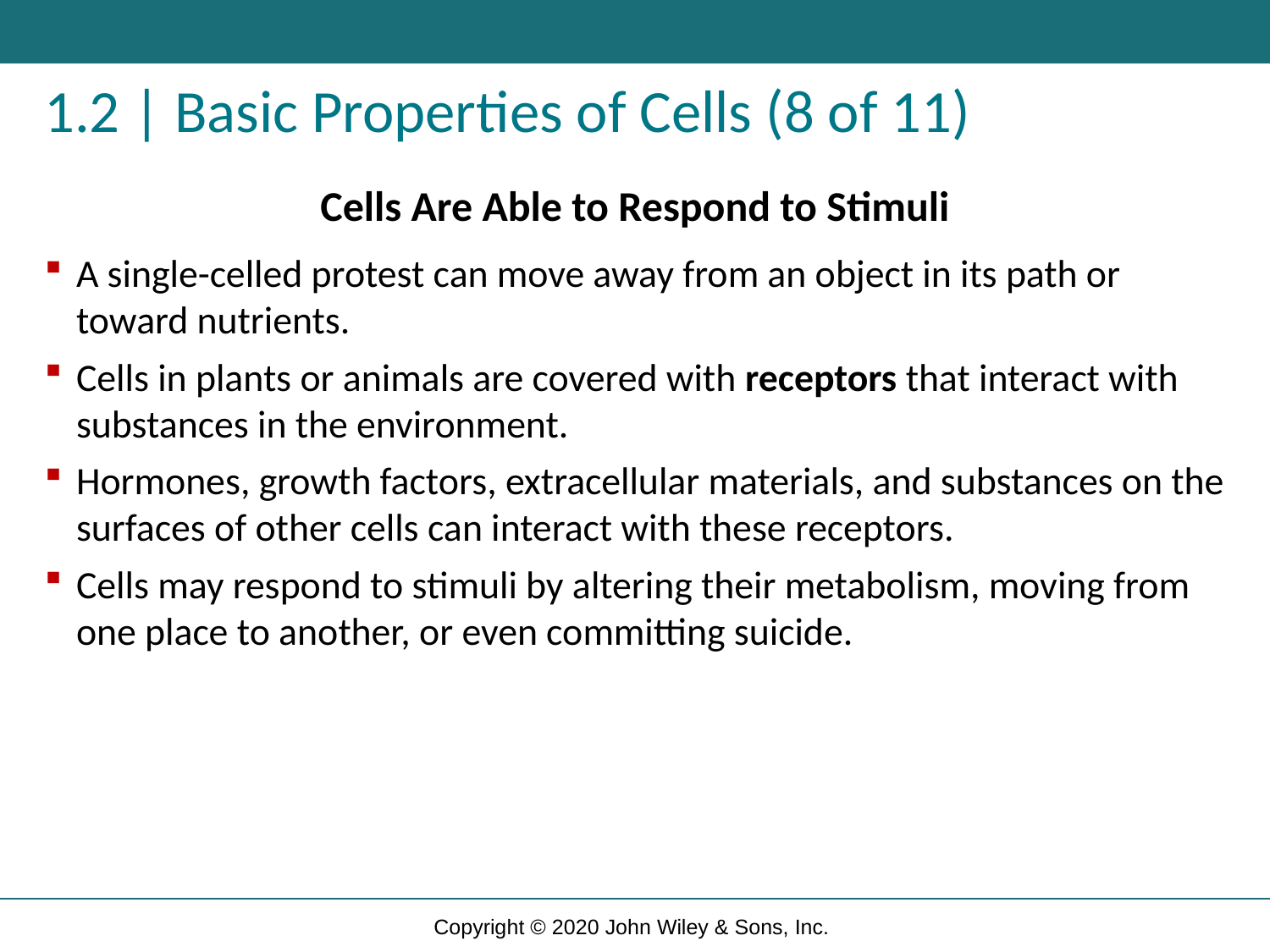

# 1.2 | Basic Properties of Cells (8 of 11)
Cells Are Able to Respond to Stimuli
A single-celled protest can move away from an object in its path or toward nutrients.
Cells in plants or animals are covered with receptors that interact with substances in the environment.
Hormones, growth factors, extracellular materials, and substances on the surfaces of other cells can interact with these receptors.
Cells may respond to stimuli by altering their metabolism, moving from one place to another, or even committing suicide.
Copyright © 2020 John Wiley & Sons, Inc.